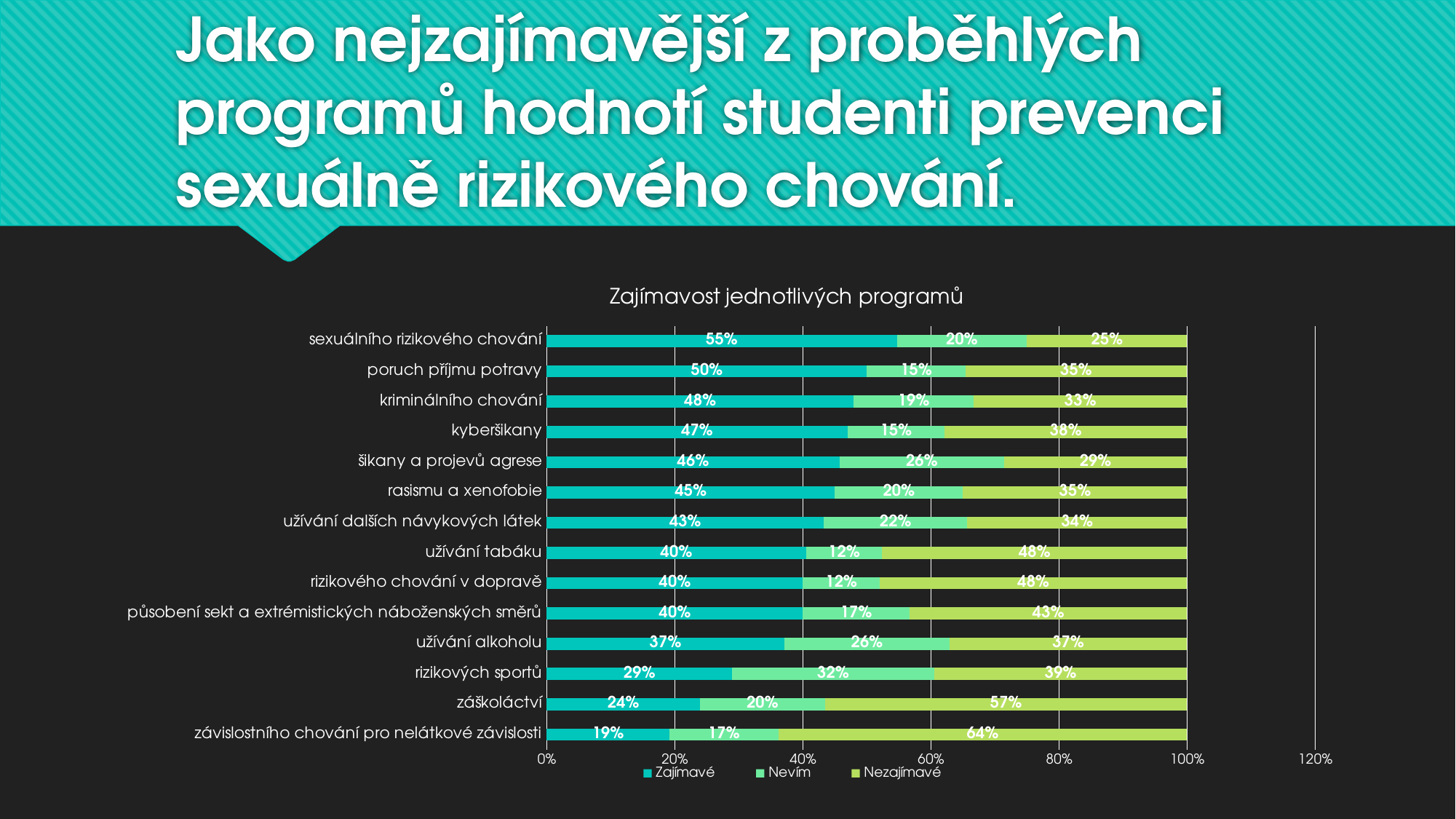

# Jako nejzajímavější z proběhlých programů hodnotí studenti prevenci sexuálně rizikového chování.

### Chart: Zajímavost jednotlivých programů

| Category | Zajímavé | Nevím | Nezajímavé |
|---|---|---|---|
|  závislostního chování pro nelátkové závislosti | 0.191489361702128 | 0.170212765957447 | 0.638297872340425 |
|  záškoláctví | 0.239130434782609 | 0.195652173913043 | 0.565217391304348 |
|  rizikových sportů | 0.289473684210526 | 0.31578947368421 | 0.394736842105263 |
|  užívání alkoholu | 0.370967741935484 | 0.258064516129032 | 0.370967741935484 |
|  působení sekt a extrémistických náboženských směrů | 0.4 | 0.166666666666667 | 0.433333333333333 |
|  rizikového chování v dopravě | 0.4 | 0.12 | 0.48 |
|  užívání tabáku | 0.404761904761905 | 0.119047619047619 | 0.476190476190476 |
|  užívání dalších návykových látek | 0.432835820895522 | 0.223880597014925 | 0.343283582089552 |
|  rasismu a xenofobie | 0.45 | 0.2 | 0.35 |
|  šikany a projevů agrese | 0.457142857142857 | 0.257142857142857 | 0.285714285714286 |
|  kyberšikany | 0.46969696969697 | 0.151515151515152 | 0.378787878787879 |
|  kriminálního chování | 0.479166666666667 | 0.1875 | 0.333333333333333 |
|  poruch příjmu potravy | 0.5 | 0.153846153846154 | 0.346153846153846 |
|  sexuálního rizikového chování | 0.546875 | 0.203125 | 0.25 |